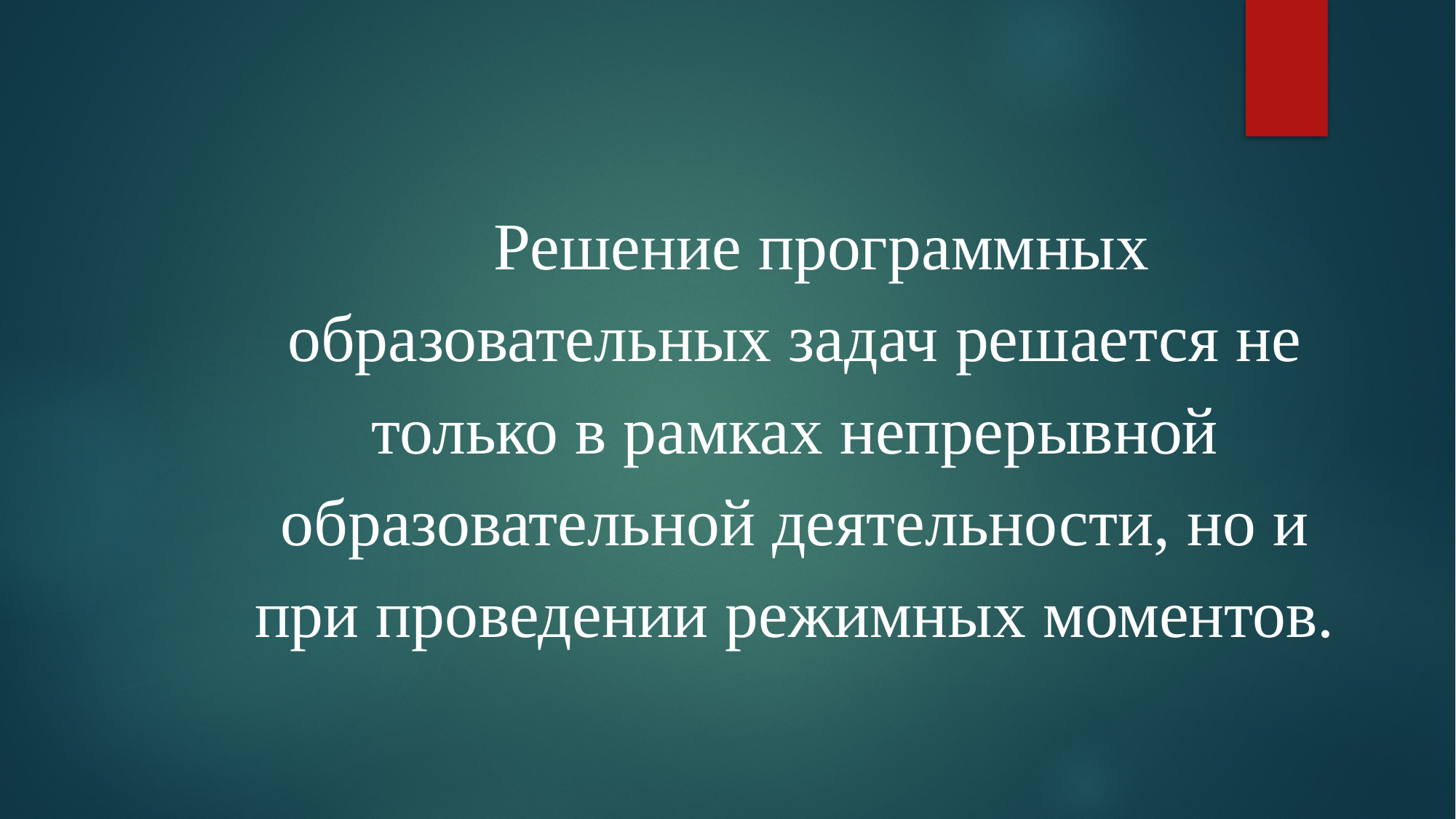

Решение программных образовательных задач решается не только в рамках непрерывной образовательной деятельности, но и при проведении режимных моментов.